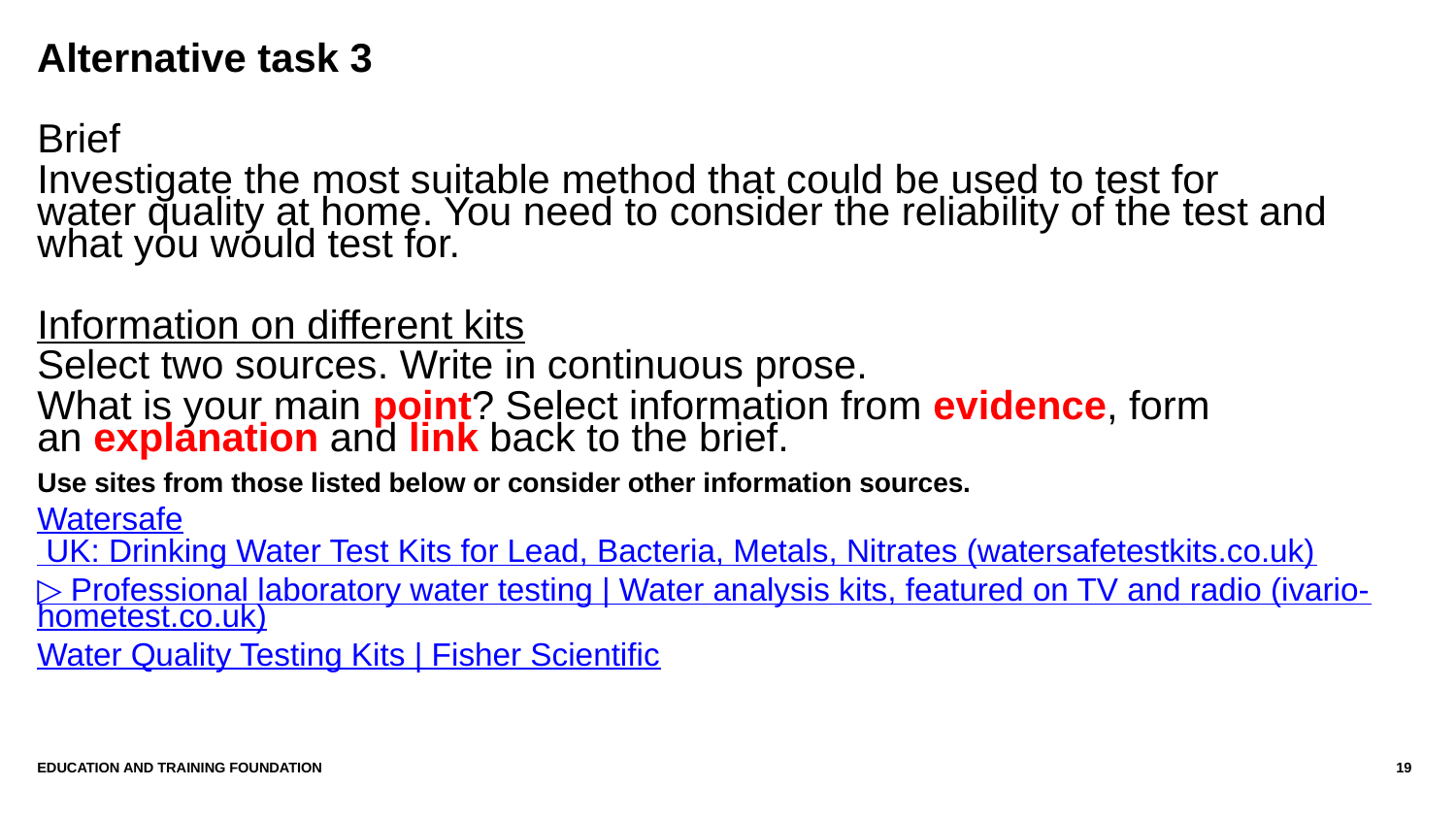

# Alternative task 3
Brief
Investigate the most suitable method that could be used to test for water quality at home. You need to consider the reliability of the test and what you would test for.

Information on different kits
Select two sources. Write in continuous prose.
What is your main point? Select information from evidence, form an explanation and link back to the brief.
Use sites from those listed below or consider other information sources.
Watersafe UK: Drinking Water Test Kits for Lead, Bacteria, Metals, Nitrates (watersafetestkits.co.uk)
▷ Professional laboratory water testing | Water analysis kits, featured on TV and radio (ivario-hometest.co.uk)
Water Quality Testing Kits | Fisher Scientific

Education AND Training Foundation
19